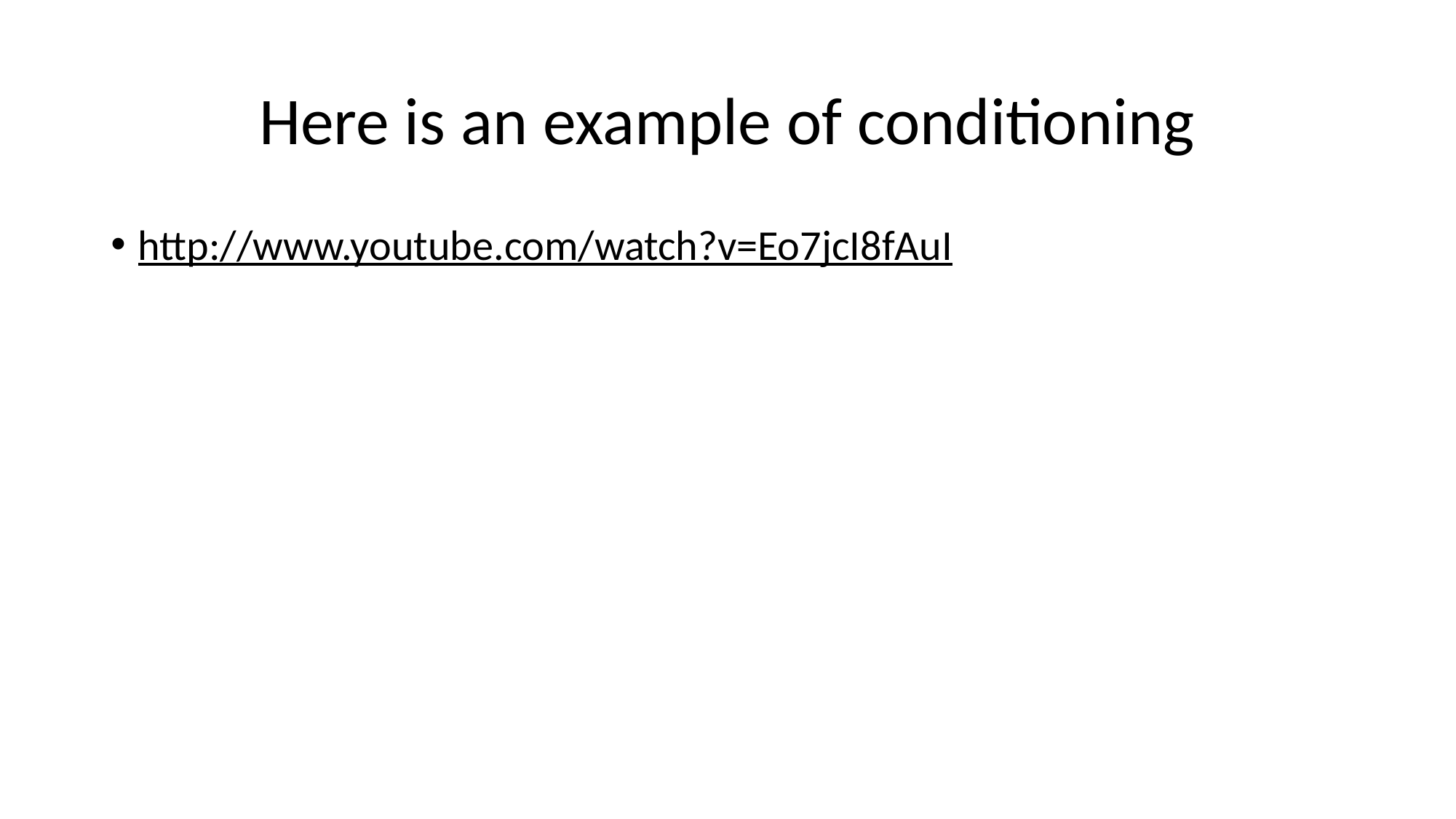

# Here is an example of conditioning
http://www.youtube.com/watch?v=Eo7jcI8fAuI